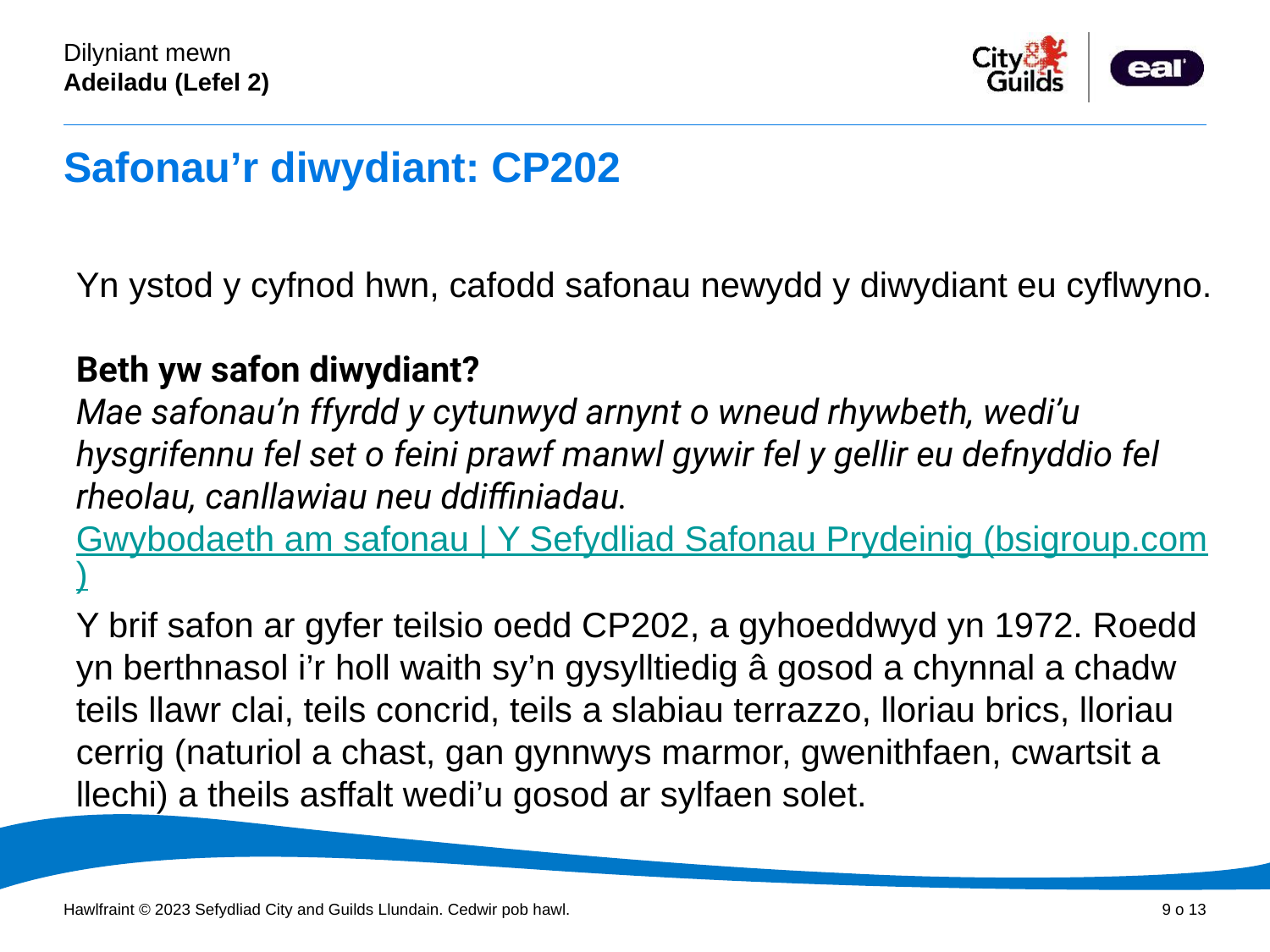

# Safonau’r diwydiant: CP202
Yn ystod y cyfnod hwn, cafodd safonau newydd y diwydiant eu cyflwyno.

Beth yw safon diwydiant?
Mae safonau’n ffyrdd y cytunwyd arnynt o wneud rhywbeth, wedi’u hysgrifennu fel set o feini prawf manwl gywir fel y gellir eu defnyddio fel rheolau, canllawiau neu ddiffiniadau.
Gwybodaeth am safonau | Y Sefydliad Safonau Prydeinig (bsigroup.com)

Y brif safon ar gyfer teilsio oedd CP202, a gyhoeddwyd yn 1972. Roedd yn berthnasol i’r holl waith sy’n gysylltiedig â gosod a chynnal a chadw teils llawr clai, teils concrid, teils a slabiau terrazzo, lloriau brics, lloriau cerrig (naturiol a chast, gan gynnwys marmor, gwenithfaen, cwartsit a llechi) a theils asffalt wedi’u gosod ar sylfaen solet.